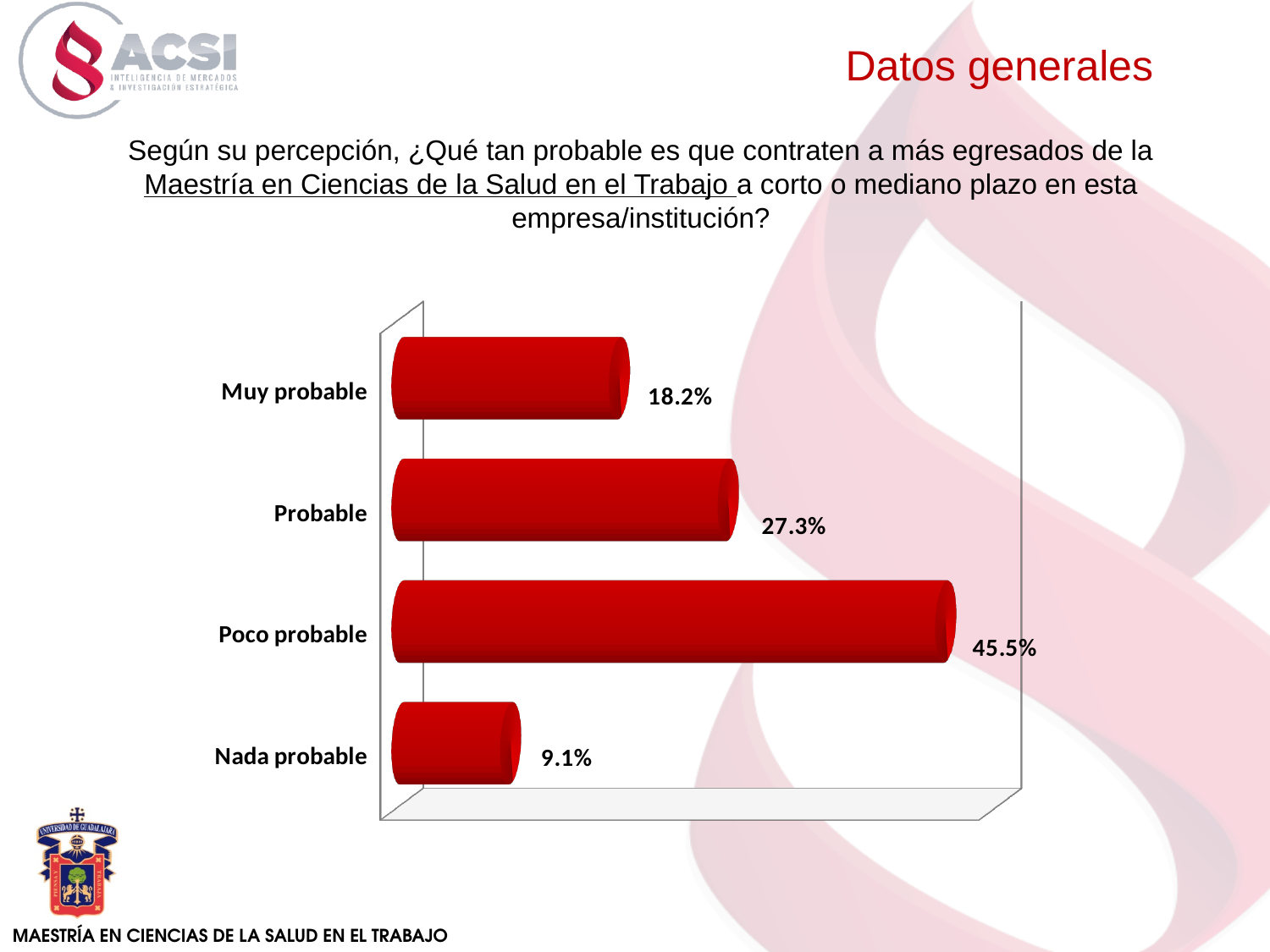

Datos generales
Según su percepción, ¿Qué tan probable es que contraten a más egresados de la Maestría en Ciencias de la Salud en el Trabajo a corto o mediano plazo en esta empresa/institución?

[unsupported chart]